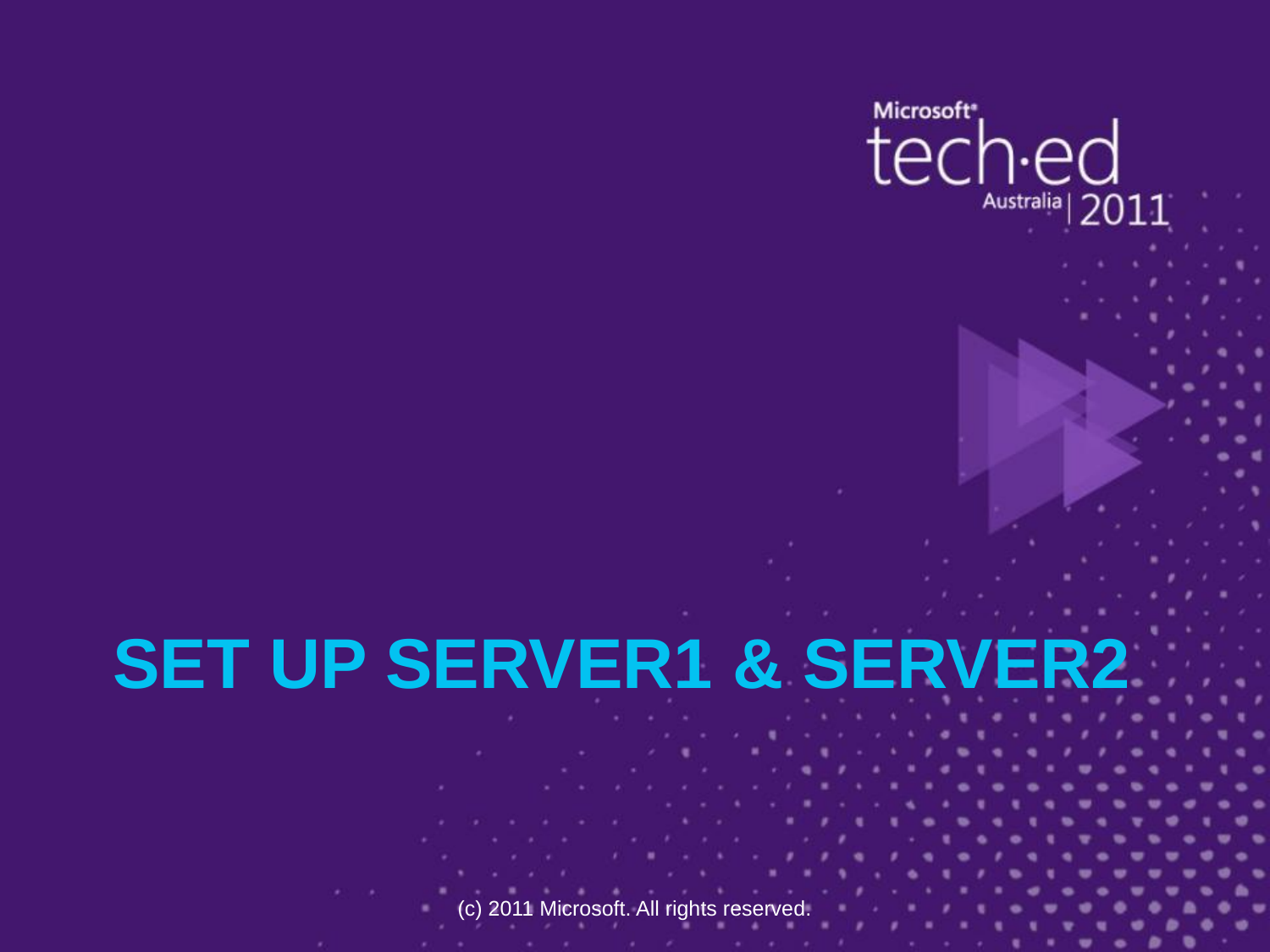

# Set up Server1 & Server2
(c) 2011 Microsoft. All rights reserved.